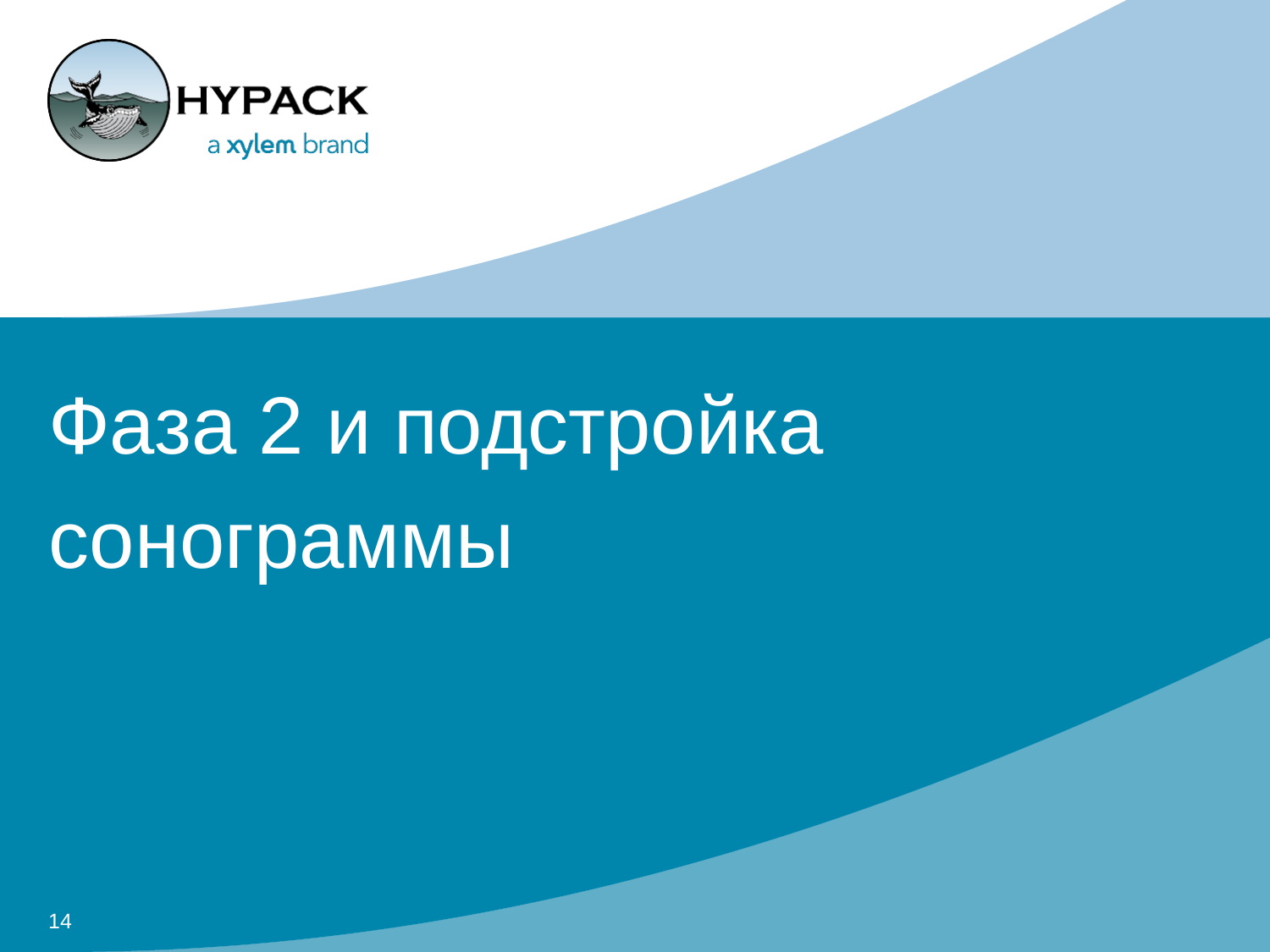

# Фаза 2 и подстройка сонограммы
14